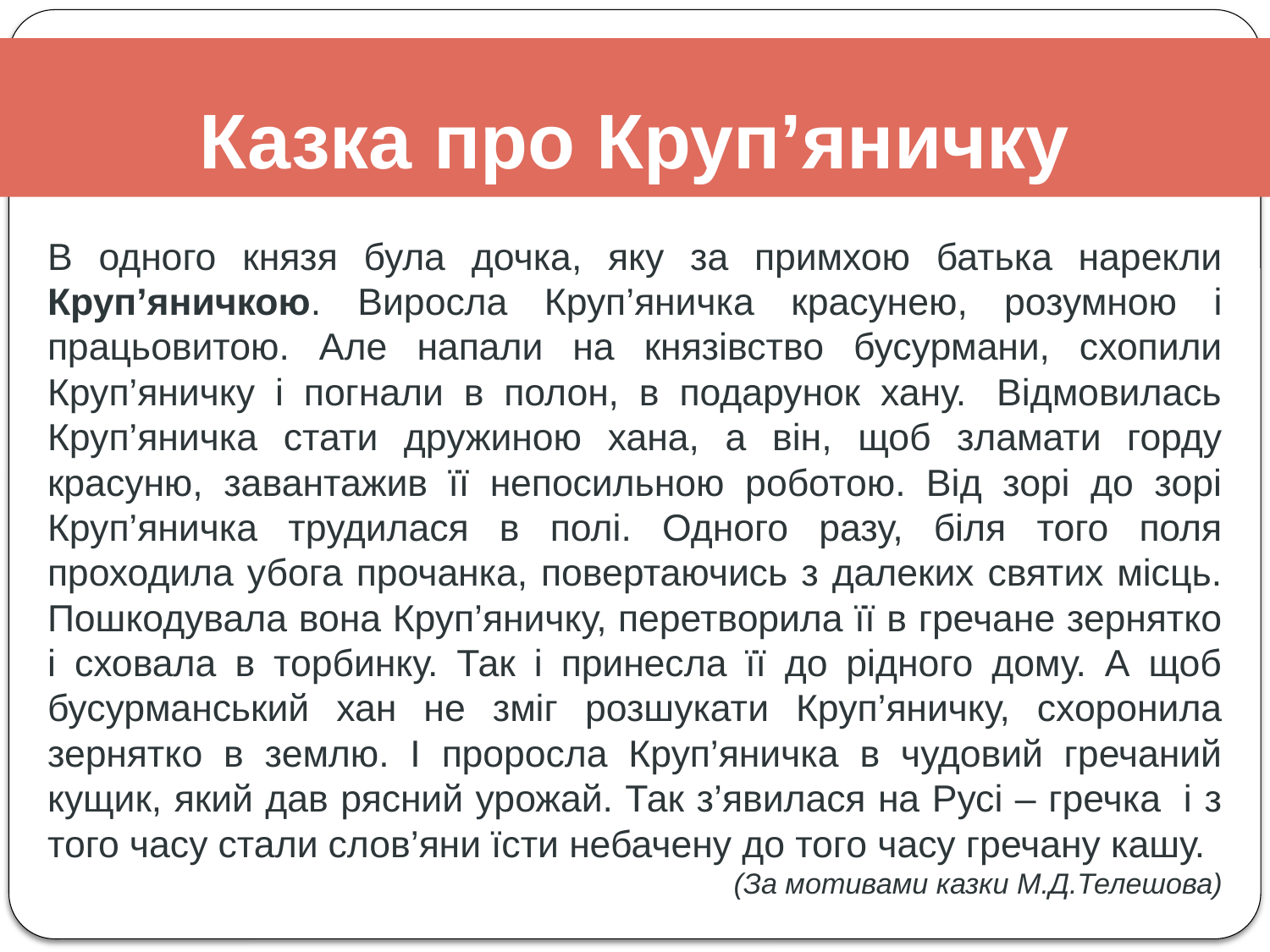

# Казка про Круп’яничку
В одного князя була дочка, яку за примхою батька нарекли Круп’яничкою. Виросла Круп’яничка красунею, розумною і працьовитою. Але напали на князівство бусурмани, схопили Круп’яничку і погнали в полон, в подарунок хану.  Відмовилась Круп’яничка стати дружиною хана, а він, щоб зламати горду красуню, завантажив її непосильною роботою. Від зорі до зорі Круп’яничка трудилася в полі. Одного разу, біля того поля проходила убога прочанка, повертаючись з далеких святих місць. Пошкодувала вона Круп’яничку, перетворила її в гречане зернятко і сховала в торбинку. Так і принесла її до рідного дому. А щоб бусурманський хан не зміг розшукати Круп’яничку, схоронила зернятко в землю. І проросла Круп’яничка в чудовий гречаний кущик, який дав рясний урожай. Так з’явилася на Русі – гречка  і з того часу стали слов’яни їсти небачену до того часу гречану кашу.
(За мотивами казки М.Д.Телешова)